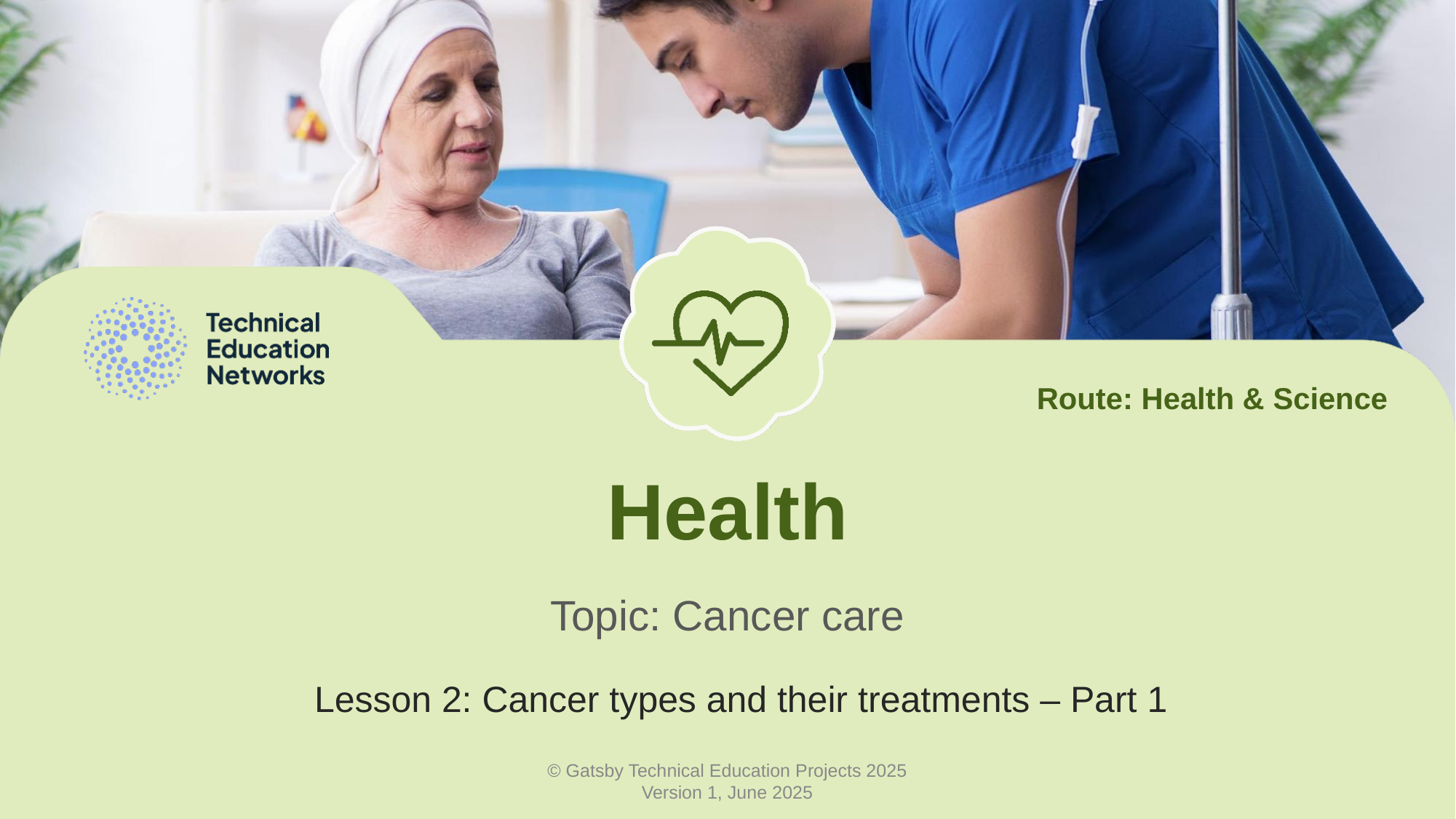

Route: Health & Science
# Health
Topic: Cancer care
Lesson 2: Cancer types and their treatments – Part 1